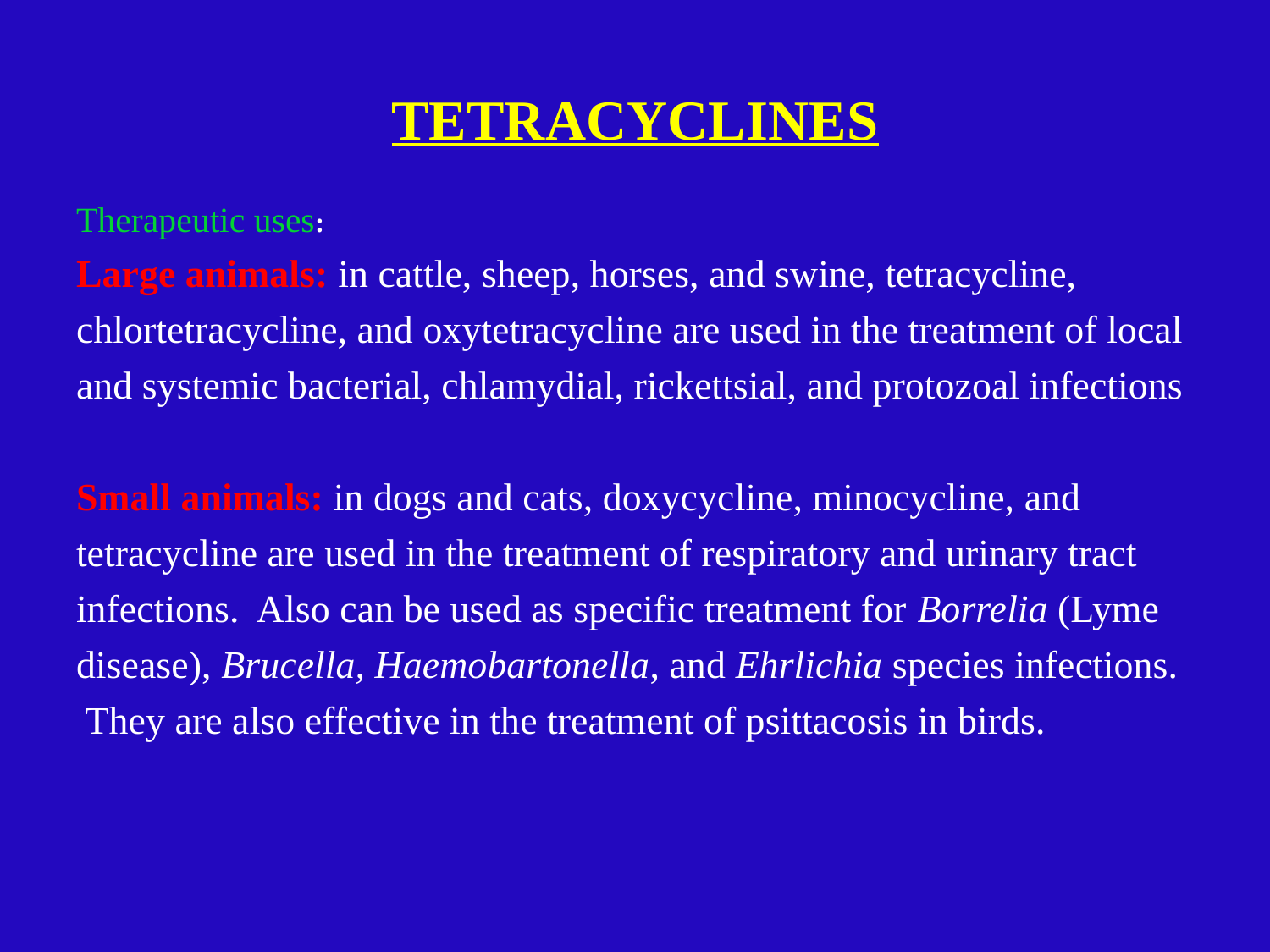

# TETRACYCLINES
Therapeutic uses:
Large animals: in cattle, sheep, horses, and swine, tetracycline, chlortetracycline, and oxytetracycline are used in the treatment of local and systemic bacterial, chlamydial, rickettsial, and protozoal infections

Small animals: in dogs and cats, doxycycline, minocycline, and tetracycline are used in the treatment of respiratory and urinary tract infections.  Also can be used as specific treatment for Borrelia (Lyme disease), Brucella, Haemobartonella, and Ehrlichia species infections.   They are also effective in the treatment of psittacosis in birds.